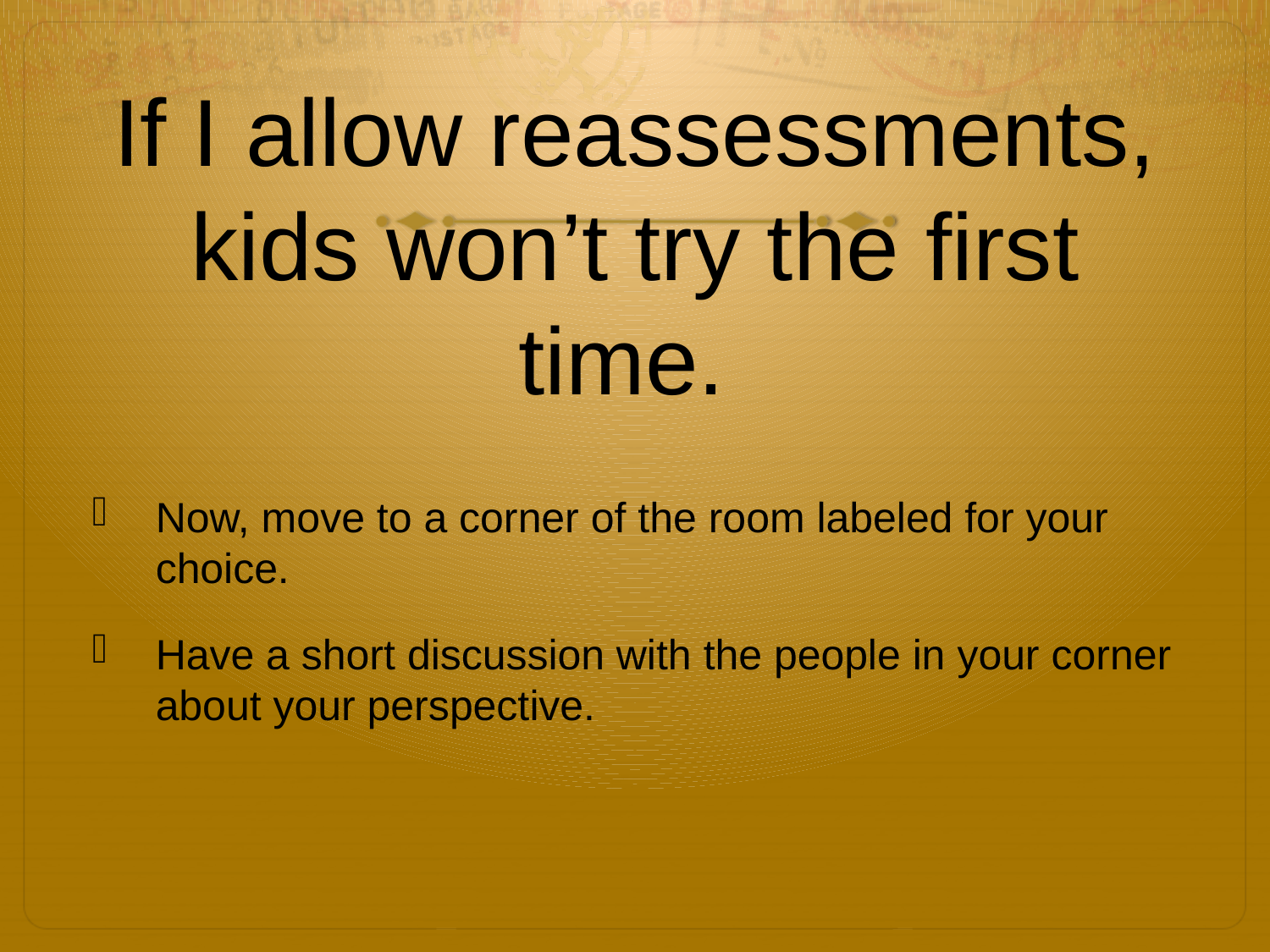

# If I allow reassessments, kids won’t try the first time.
Now, move to a corner of the room labeled for your choice.
Have a short discussion with the people in your corner about your perspective.